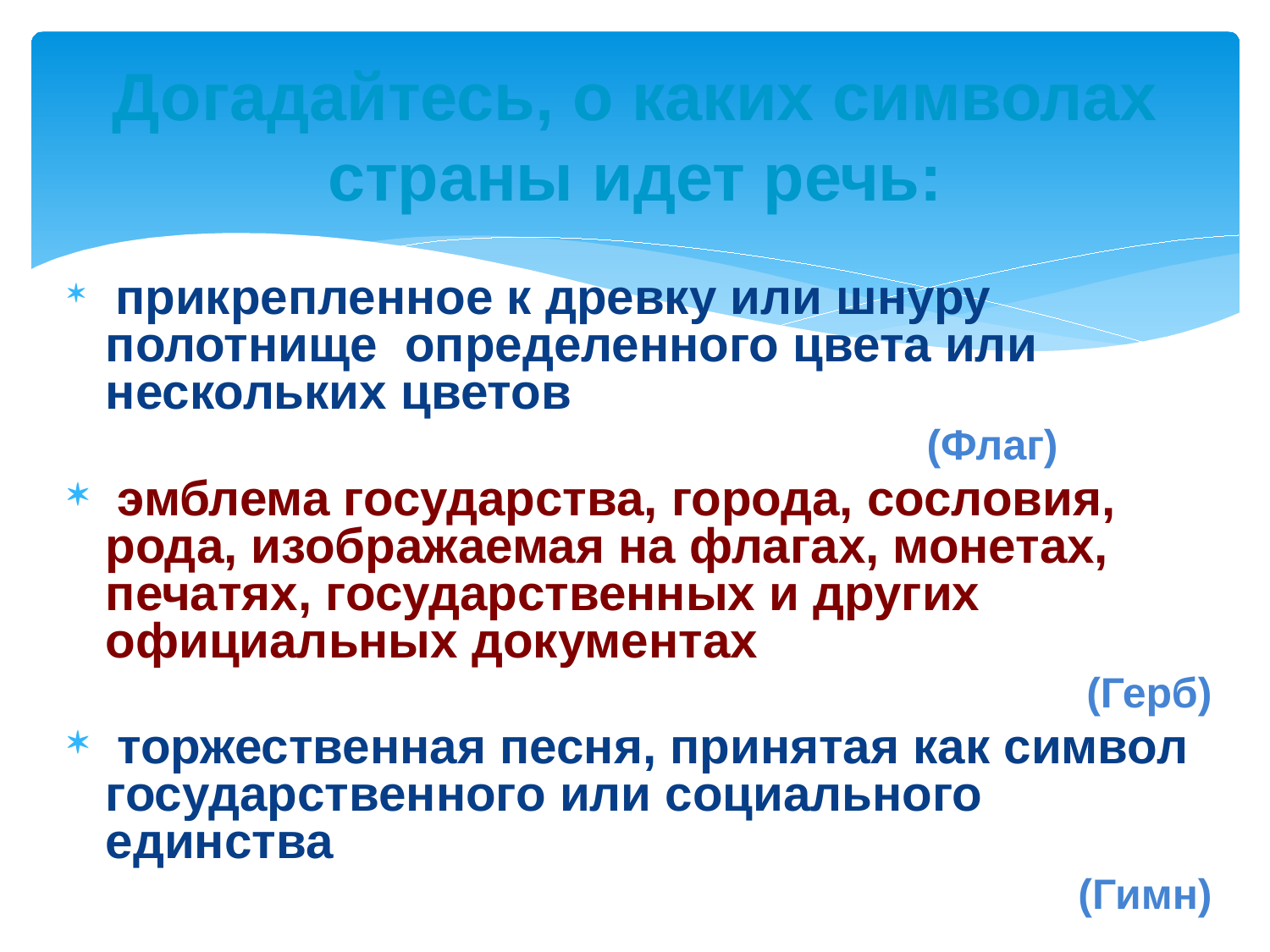

# Догадайтесь, о каких символах страны идет речь:

 прикрепленное к древку или шнуру полотнище  определенного цвета или нескольких цветов
(Флаг)
 эмблема государства, города, сословия, рода, изображаемая на флагах, монетах, печатях, государственных и других официальных документах
(Герб)
 торжественная песня, принятая как символ государственного или социального единства
(Гимн)